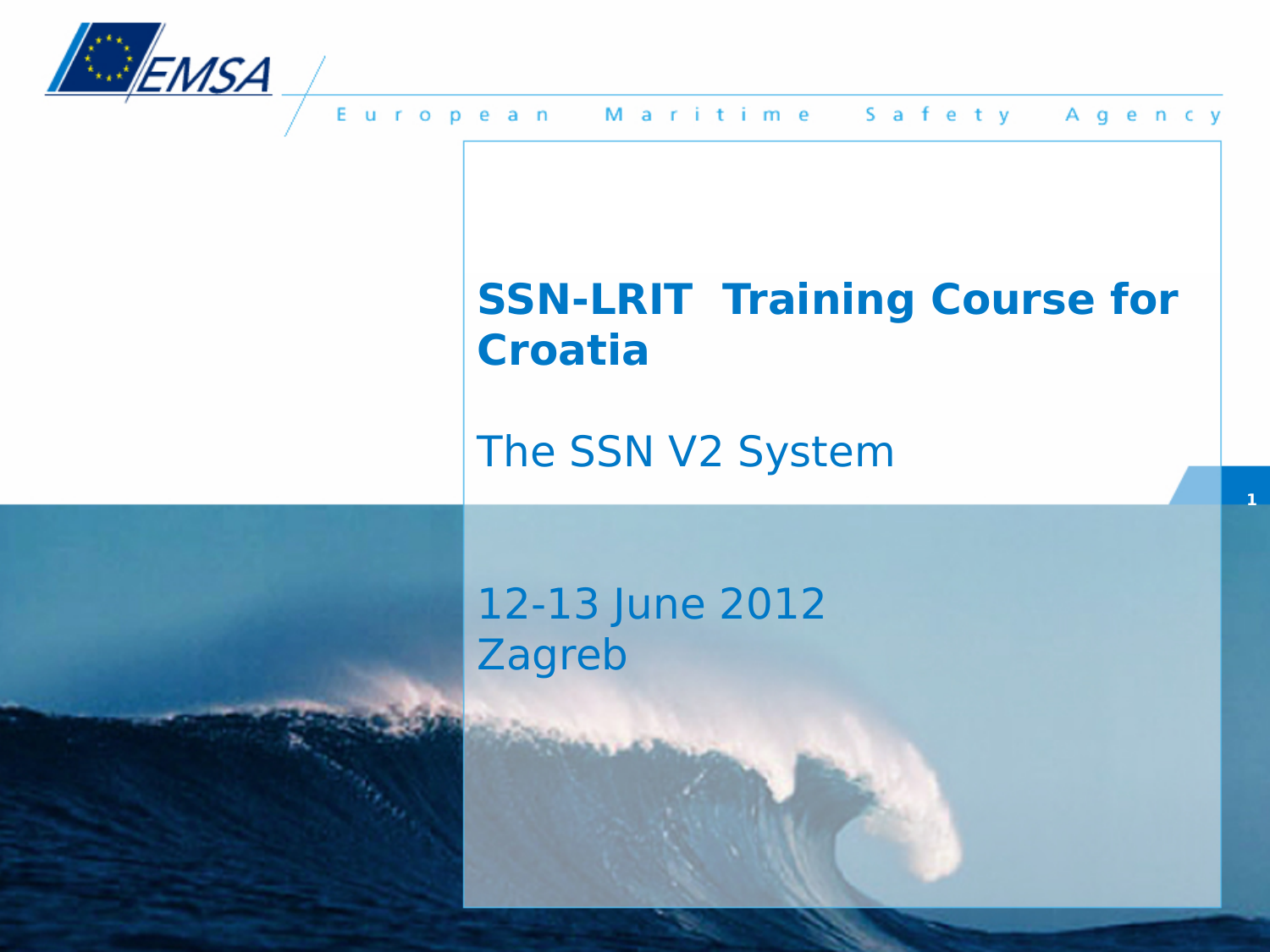

SSN-LRIT  Training Course for  Croatia

The SSN V2 System

12-13 June 2012
Zagreb

1